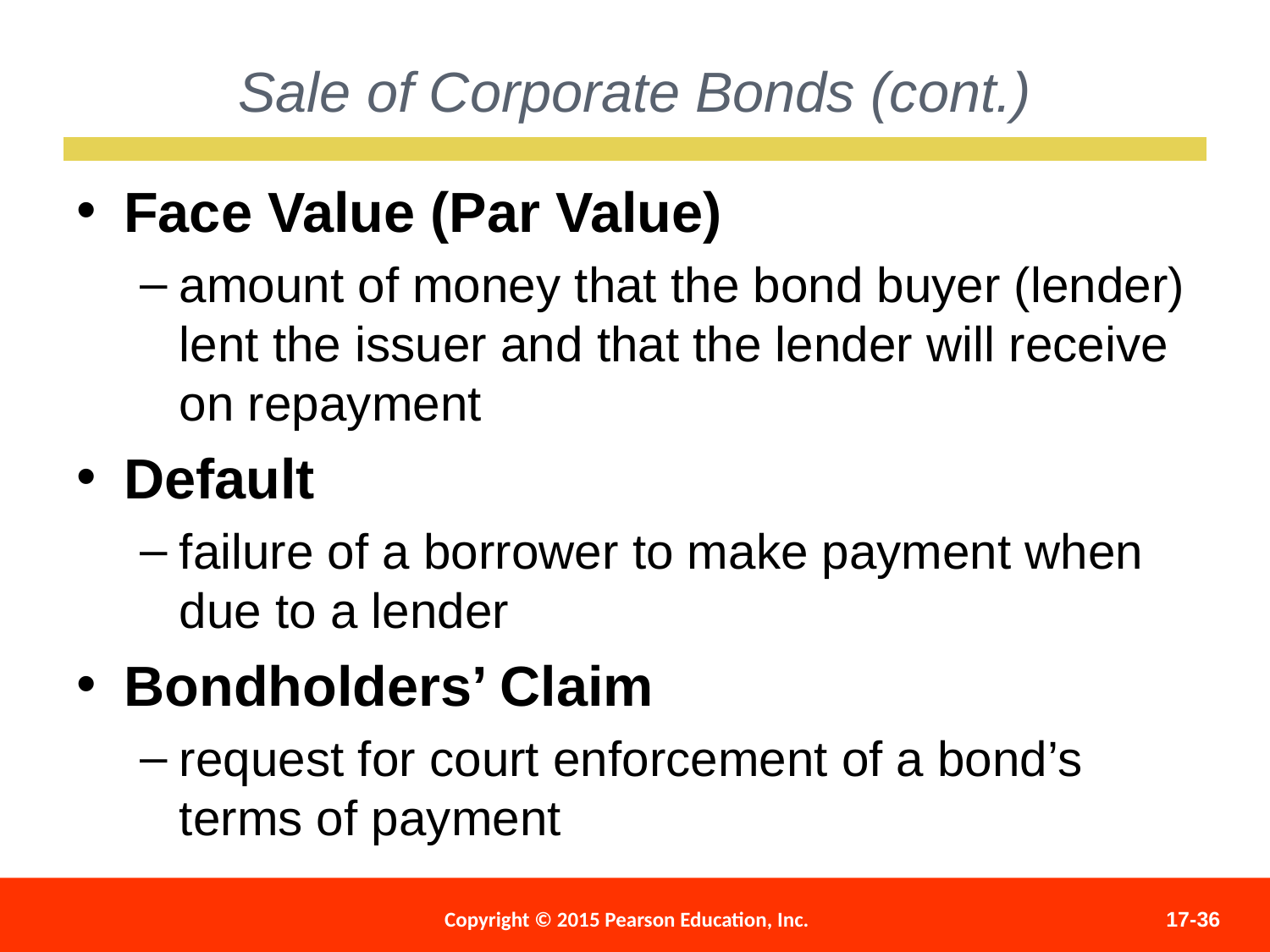

Sale of Corporate Bonds (cont.)
Face Value (Par Value)
amount of money that the bond buyer (lender) lent the issuer and that the lender will receive on repayment
Default
failure of a borrower to make payment when due to a lender
Bondholders’ Claim
request for court enforcement of a bond’s terms of payment